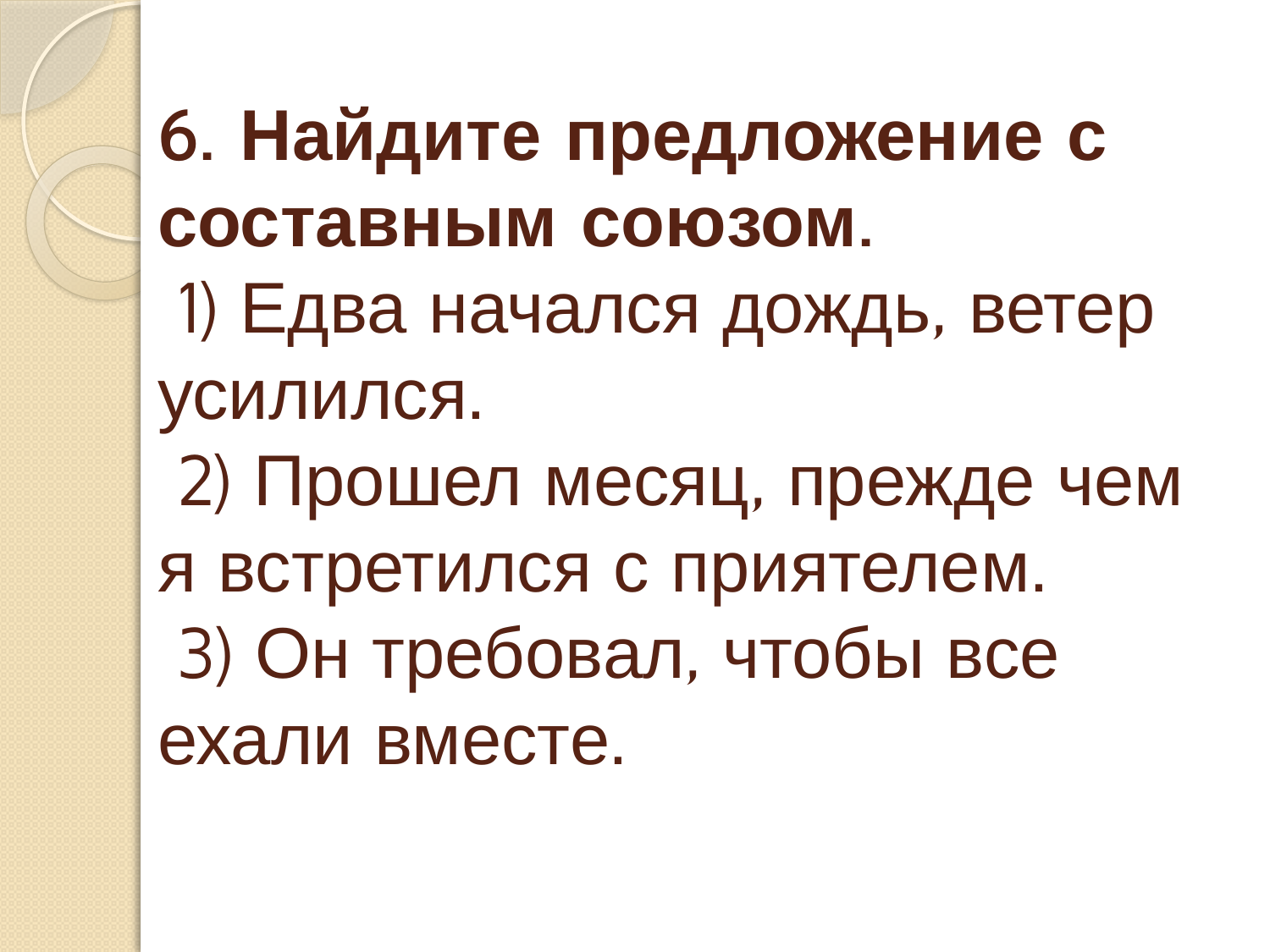

# 6. Найдите предложение с составным союзом. ⁮ 1) Едва начался дождь, ветер усилился. ⁮ 2) Прошел месяц, прежде чем я встретился с приятелем. ⁮ 3) Он требовал, чтобы все ехали вместе.